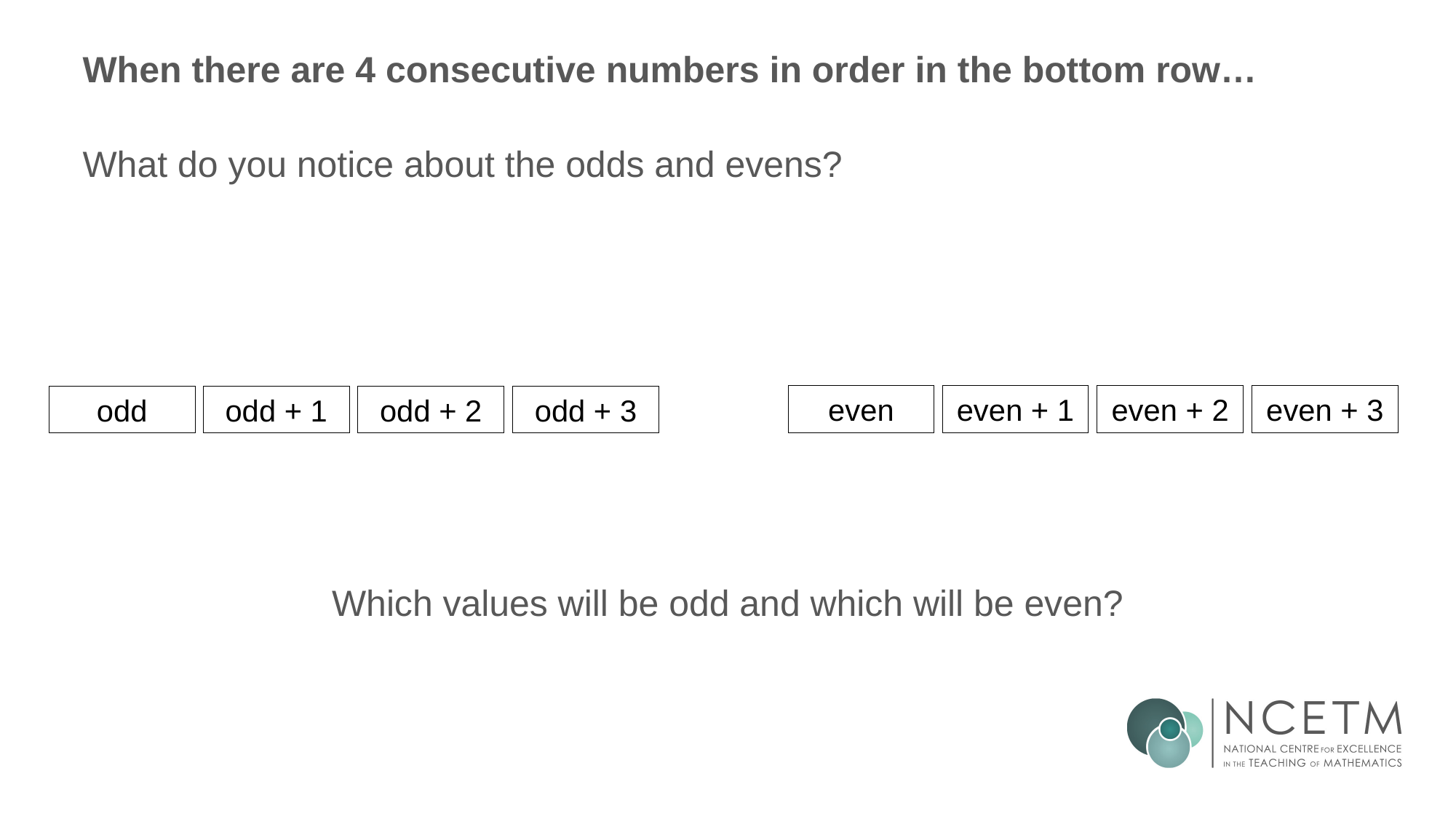

# When there are 4 consecutive numbers in order in the bottom row… What do you notice about the odds and evens?
even
even + 1
even + 2
even + 3
odd
odd + 1
odd + 2
odd + 3
Which values will be odd and which will be even?